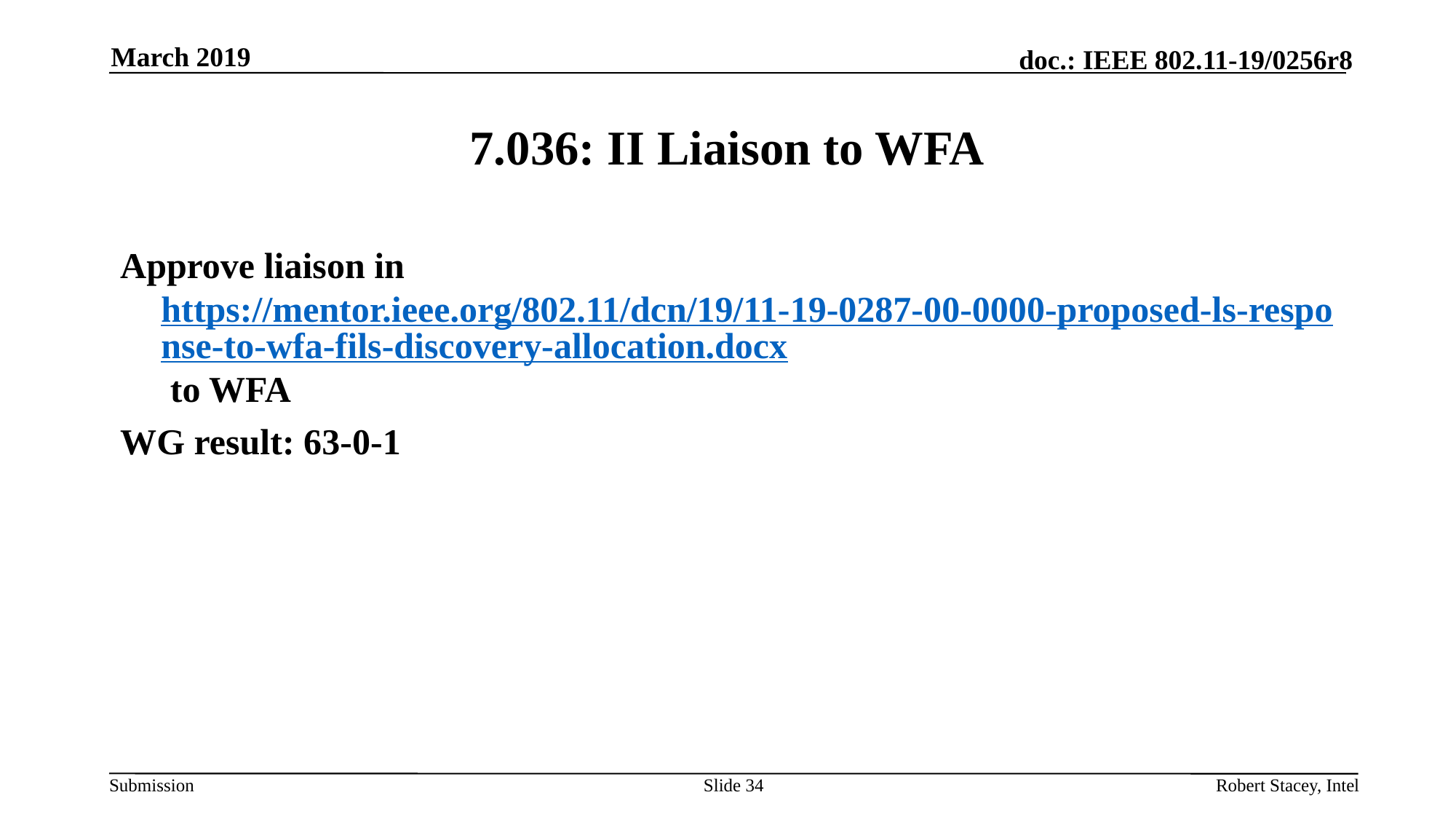

March 2019
# 7.036: II Liaison to WFA
Approve liaison in https://mentor.ieee.org/802.11/dcn/19/11-19-0287-00-0000-proposed-ls-response-to-wfa-fils-discovery-allocation.docx to WFA
WG result: 63-0-1
Slide 34
Robert Stacey, Intel